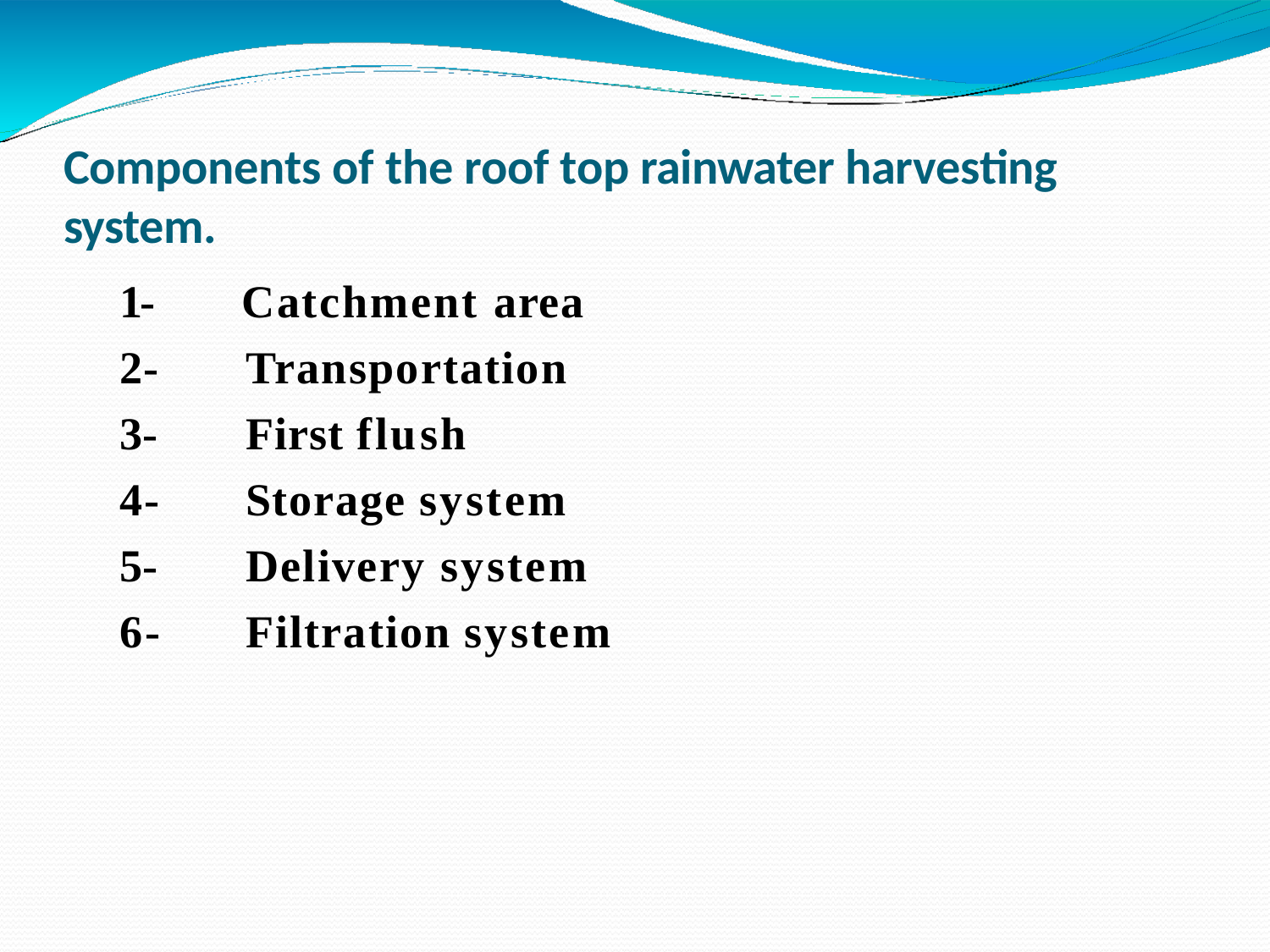

# Components of the roof top rainwater harvesting  system.
1-
2-
3-
4-
5-
6-
Catchment area  Transportation  First flush  Storage system  Delivery system  Filtration system